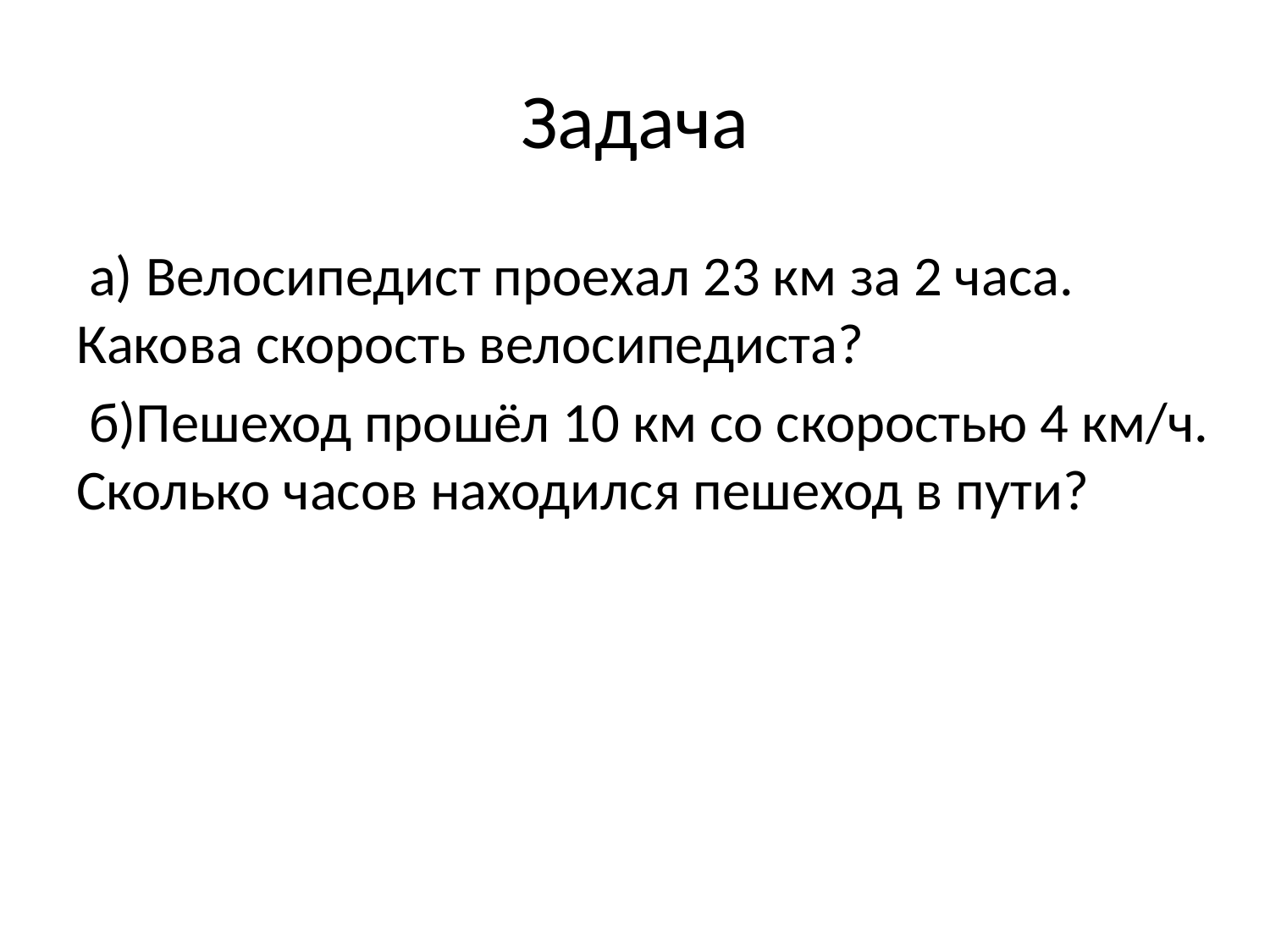

# Задача
 а) Велосипедист проехал 23 км за 2 часа. Какова скорость велосипедиста?
 б)Пешеход прошёл 10 км со скоростью 4 км/ч. Сколько часов находился пешеход в пути?